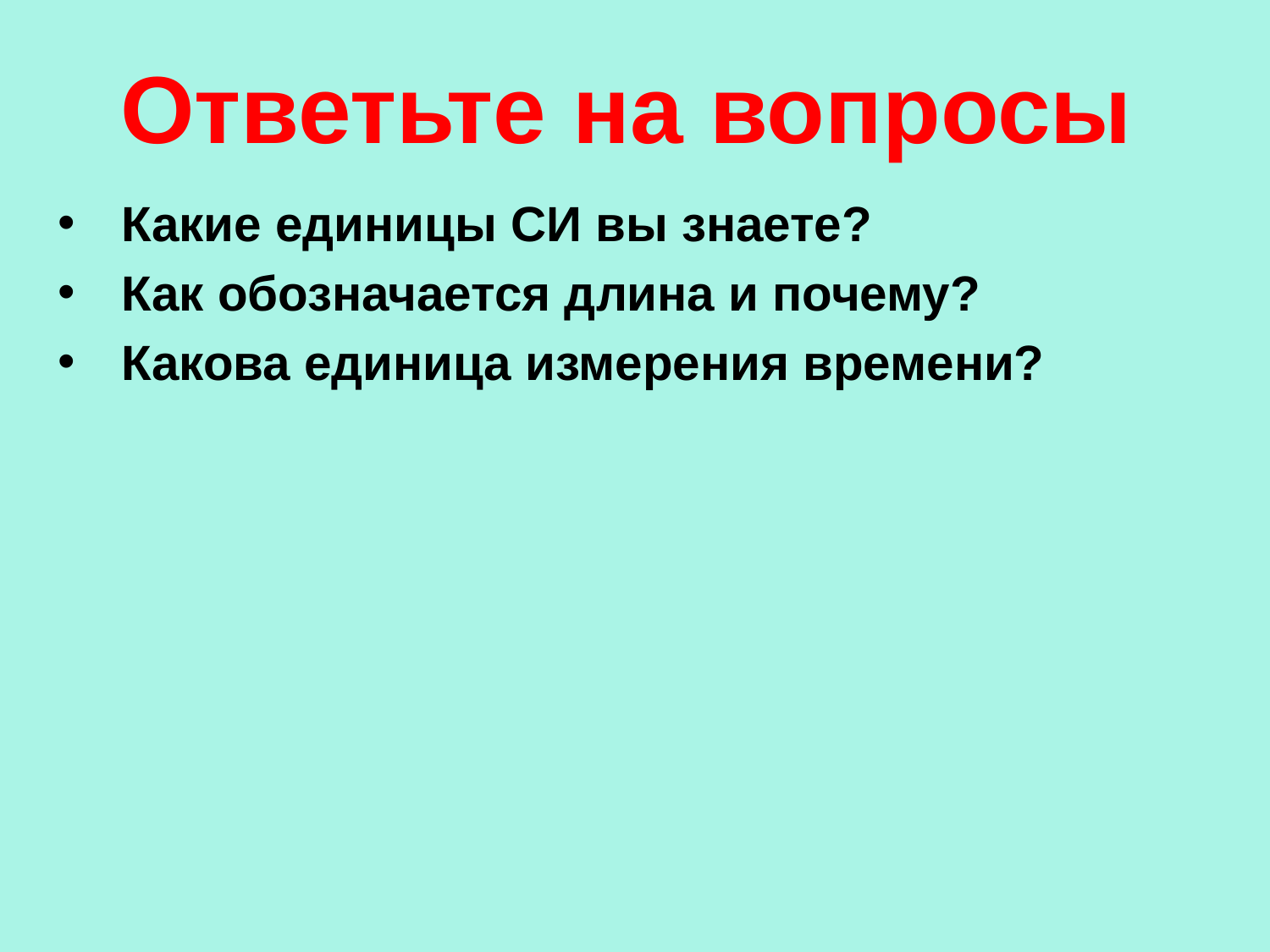

# Ответьте на вопросы
Какие единицы СИ вы знаете?
Как обозначается длина и почему?
Какова единица измерения времени?